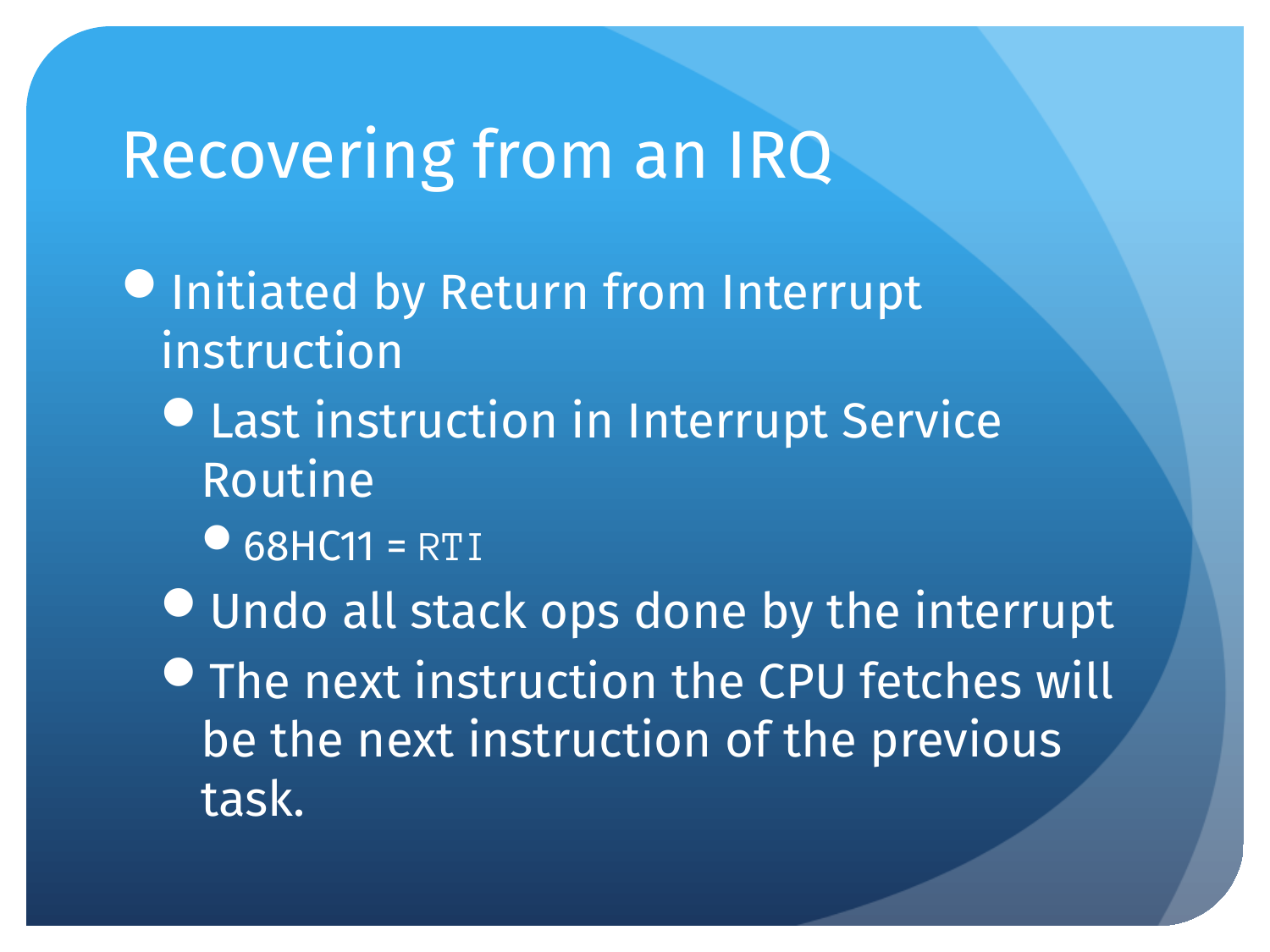

# Recovering from an IRQ
Initiated by Return from Interrupt instruction
Last instruction in Interrupt Service Routine
68HC11 = RTI
Undo all stack ops done by the interrupt
The next instruction the CPU fetches will be the next instruction of the previous task.